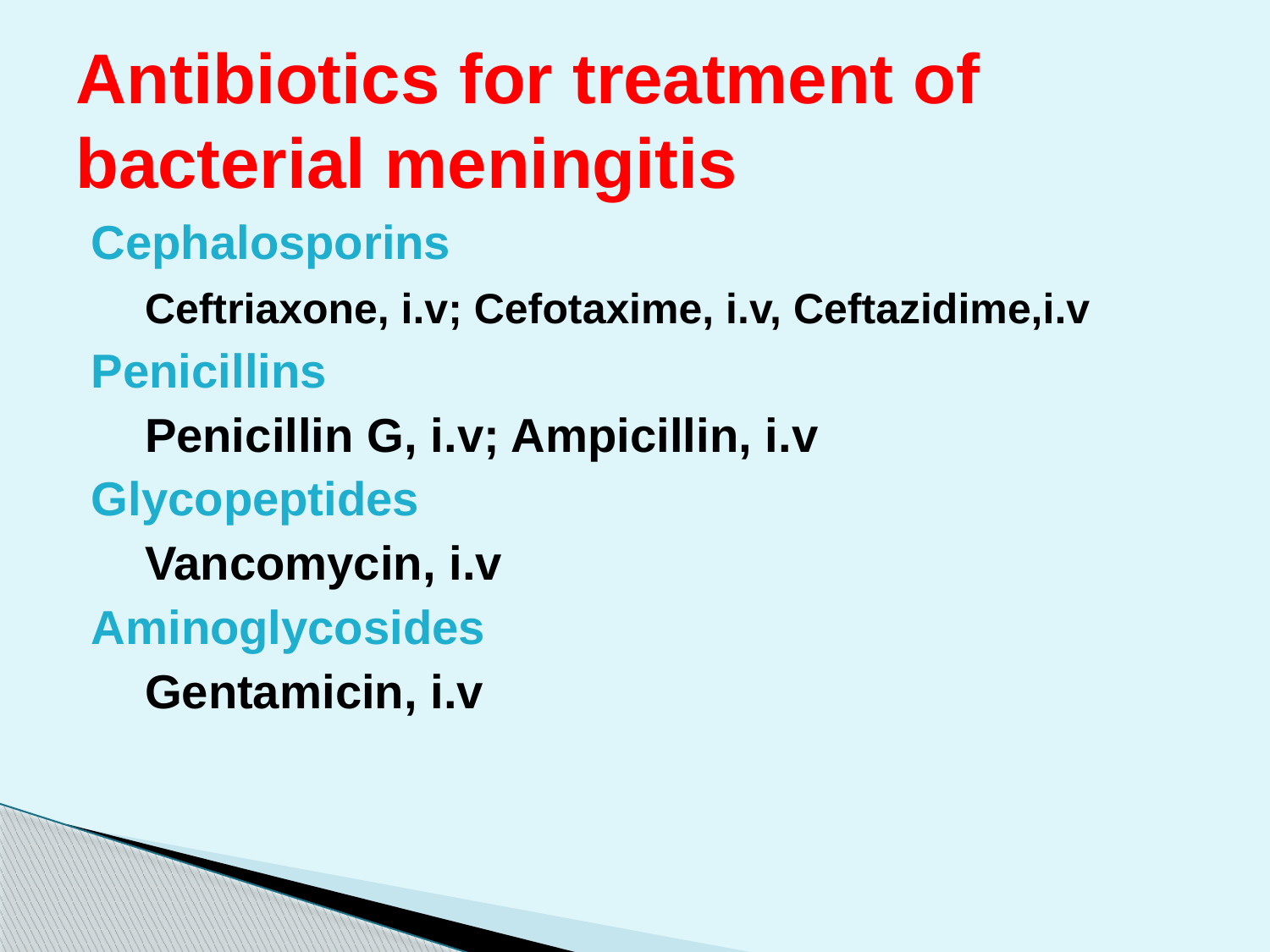

# Antibiotics for treatment of bacterial meningitis
Cephalosporins
    Ceftriaxone, i.v; Cefotaxime, i.v, Ceftazidime,i.v
Penicillins
    Penicillin G, i.v; Ampicillin, i.v
Glycopeptides
    Vancomycin, i.v
Aminoglycosides
    Gentamicin, i.v